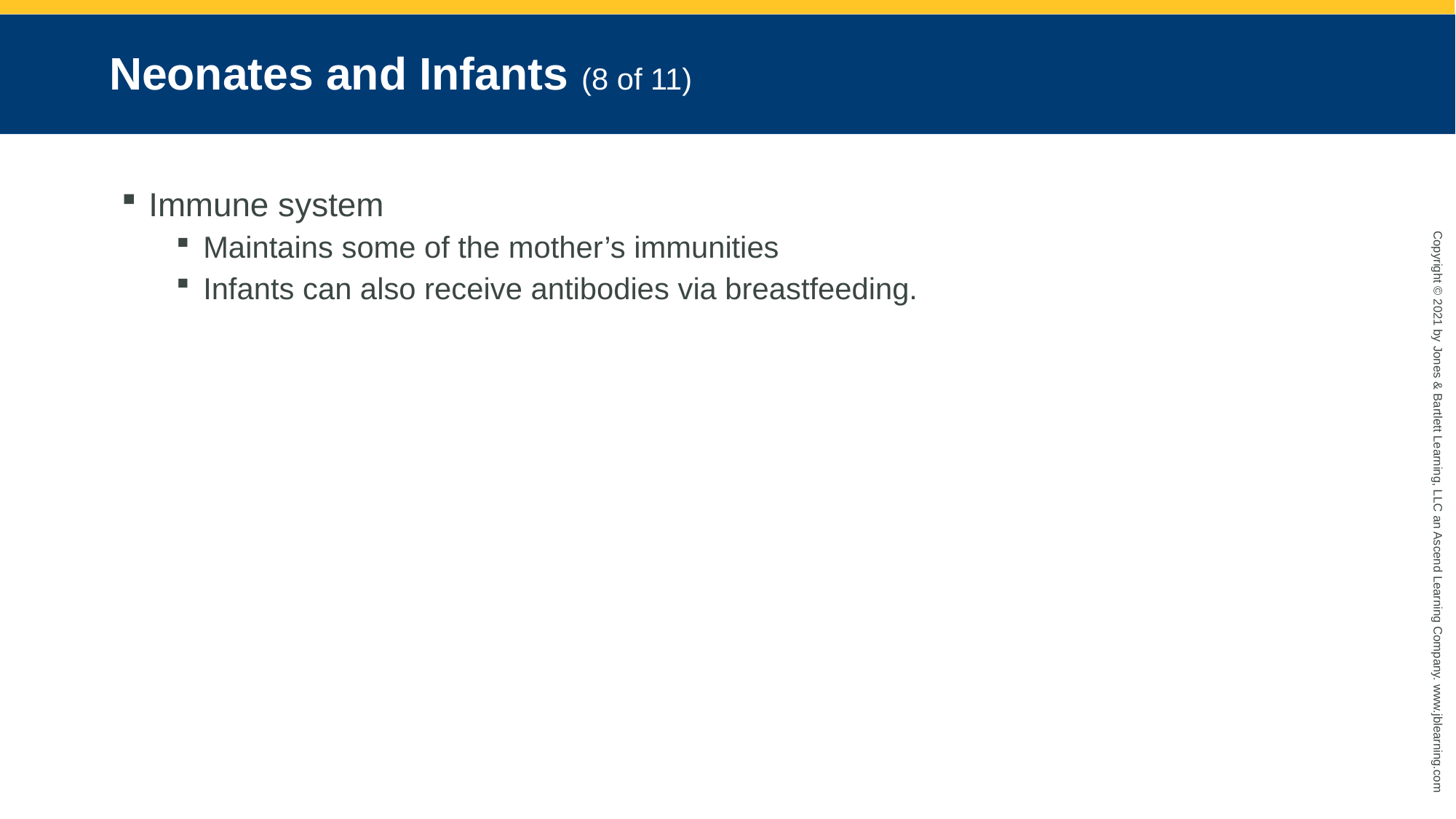

# Neonates and Infants (8 of 11)
Immune system
Maintains some of the mother’s immunities
Infants can also receive antibodies via breastfeeding.